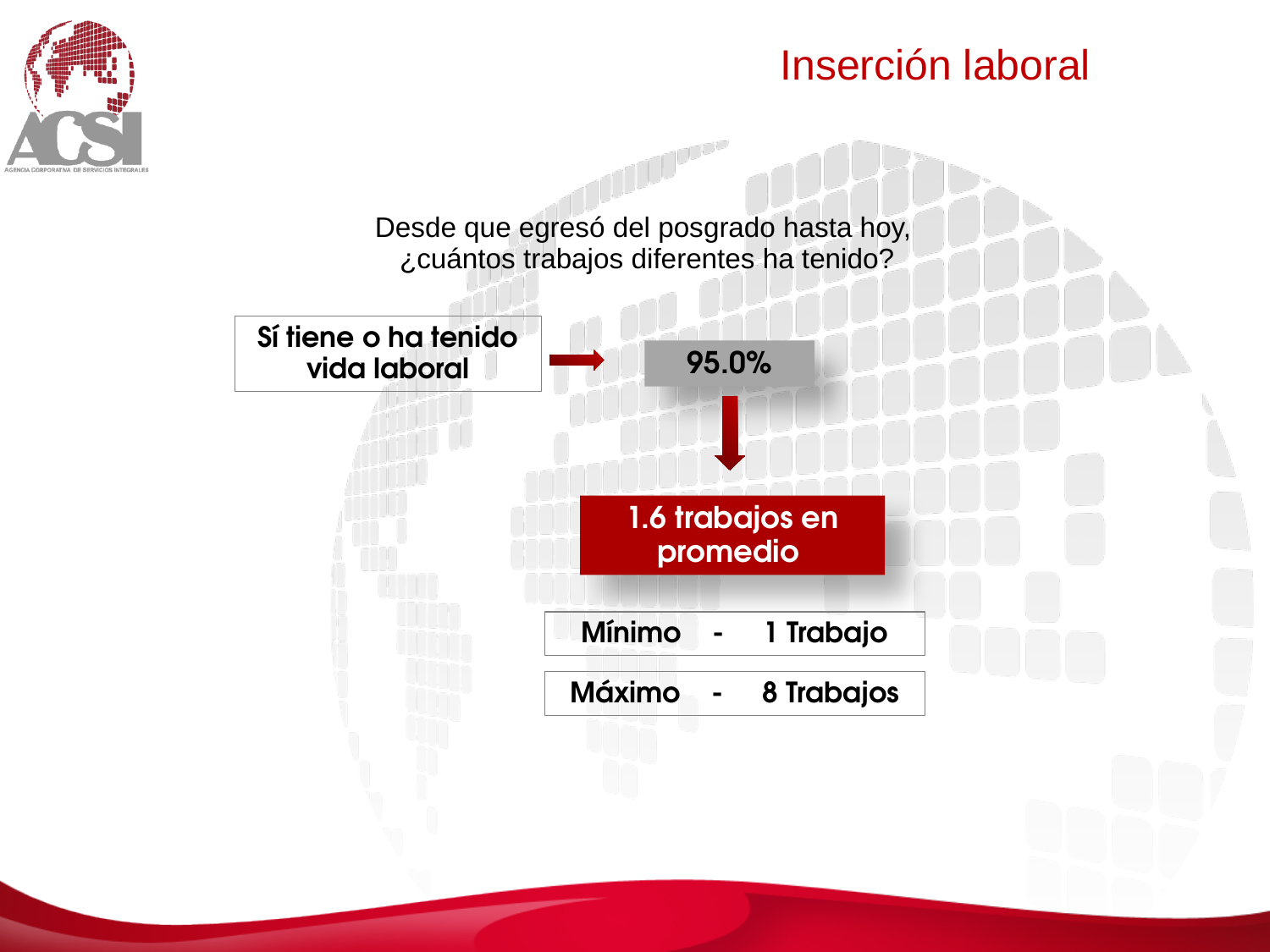

Inserción laboral
Desde que egresó del posgrado hasta hoy,
¿cuántos trabajos diferentes ha tenido?
Sí tiene o ha tenido vida laboral
95.0%

1.6 trabajos en promedio
Mínimo    -     1 Trabajo
Máximo    -     8 Trabajos